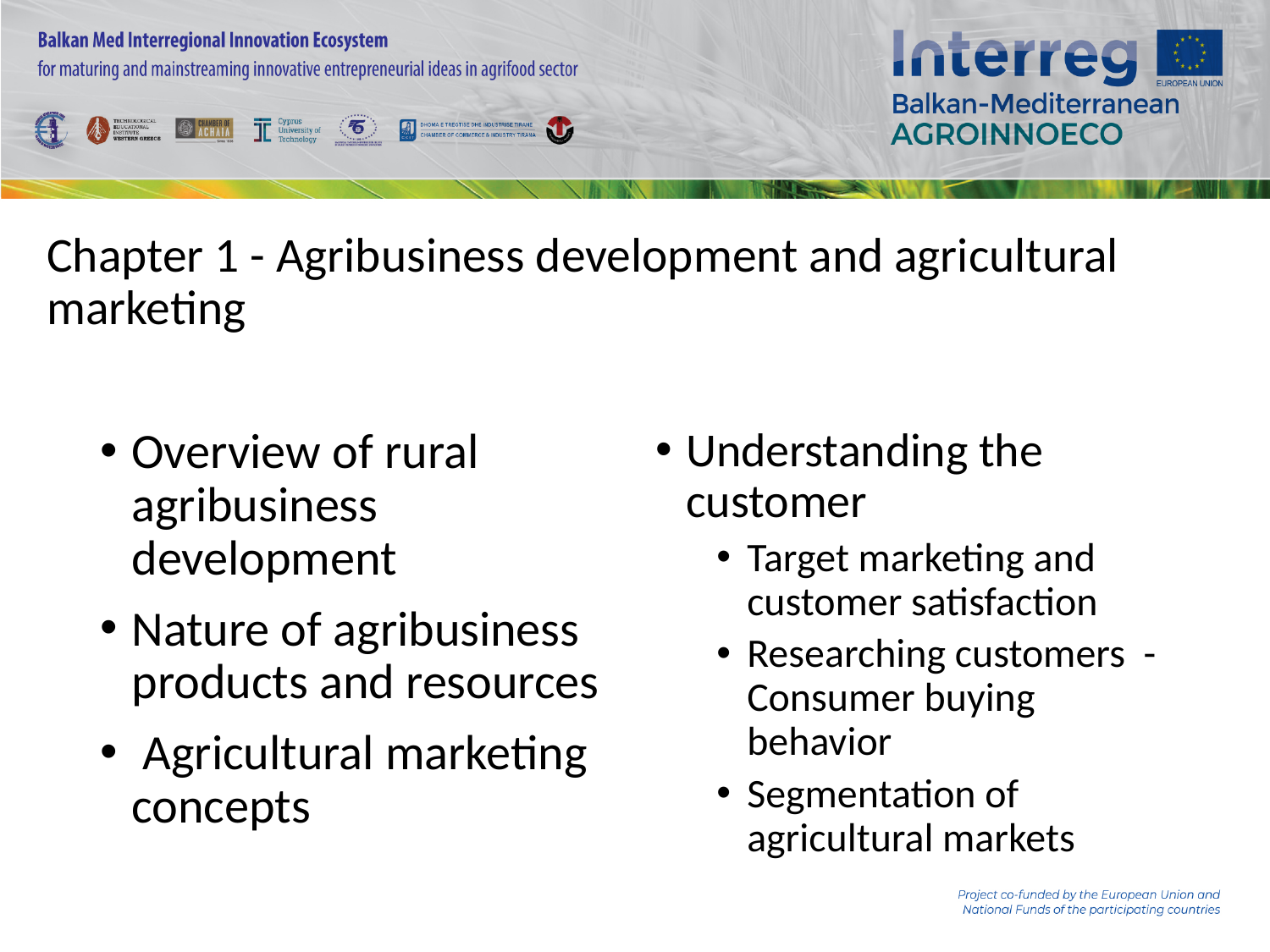

# Chapter 1 - Agribusiness development and agricultural marketing
Overview of rural agribusiness development
Nature of agribusiness products and resources
 Agricultural marketing concepts

Understanding the customer
Target marketing and customer satisfaction
Researching customers  - Consumer buying behavior
Segmentation of agricultural markets